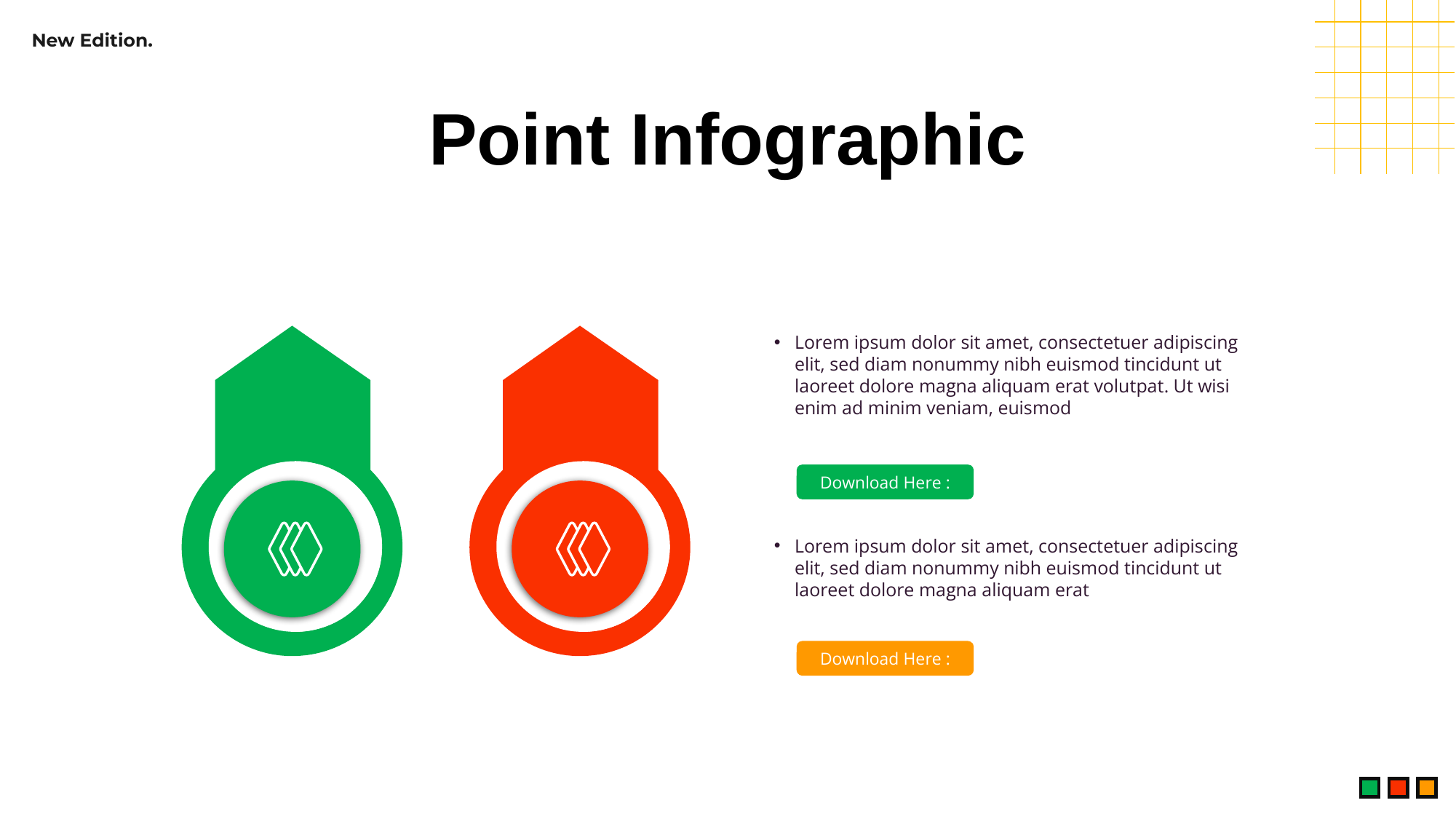

New Edition.
Point Infographic
Lorem ipsum dolor sit amet, consectetuer adipiscing elit, sed diam nonummy nibh euismod tincidunt ut laoreet dolore magna aliquam erat volutpat. Ut wisi enim ad minim veniam, euismod

Download Here :
Lorem ipsum dolor sit amet, consectetuer adipiscing elit, sed diam nonummy nibh euismod tincidunt ut laoreet dolore magna aliquam erat
Download Here :